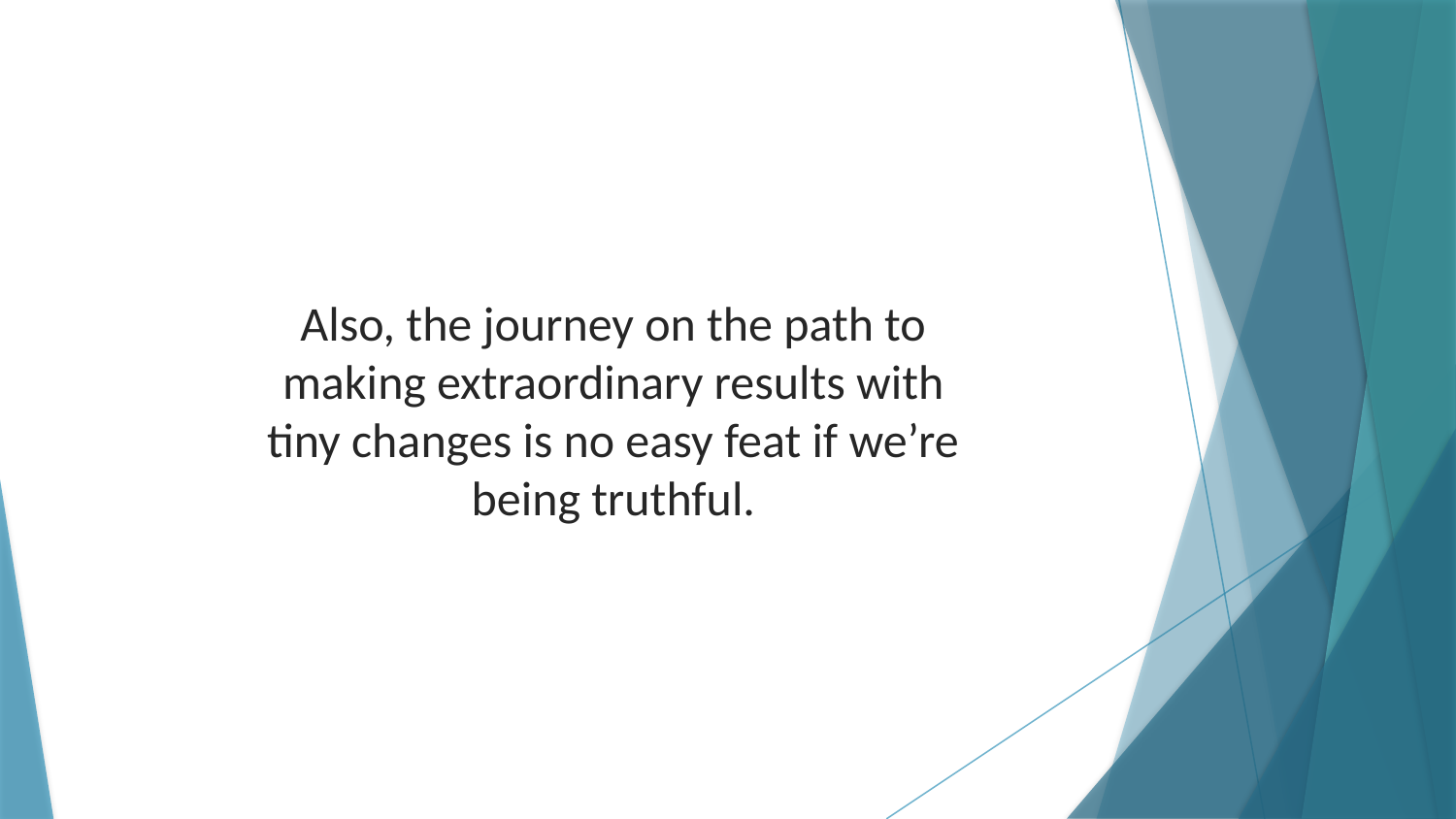

Also, the journey on the path to making extraordinary results with tiny changes is no easy feat if we’re being truthful.